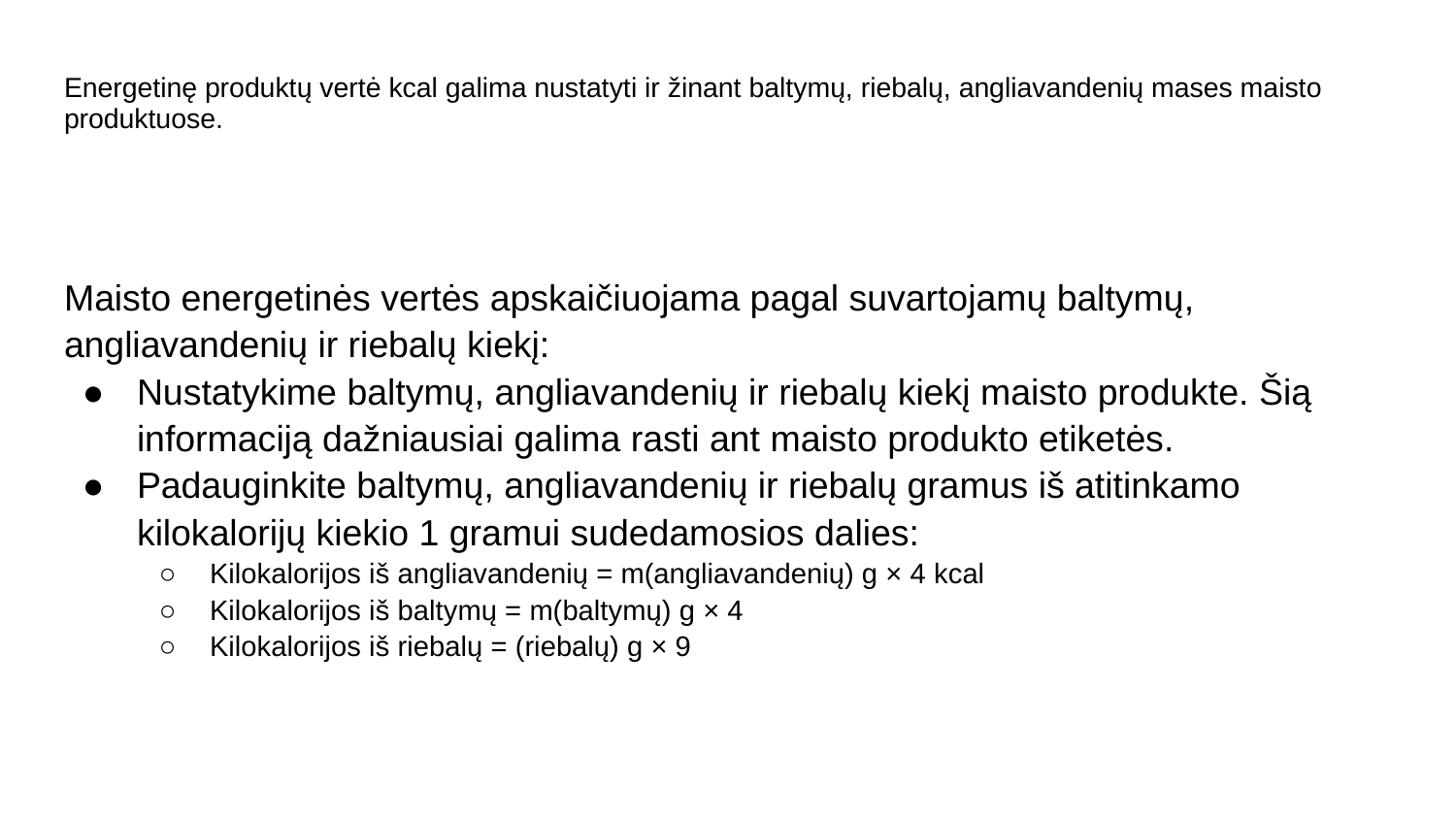

# Energetinę produktų vertė kcal galima nustatyti ir žinant baltymų, riebalų, angliavandenių mases maisto produktuose.
Maisto energetinės vertės apskaičiuojama pagal suvartojamų baltymų, angliavandenių ir riebalų kiekį:
Nustatykime baltymų, angliavandenių ir riebalų kiekį maisto produkte. Šią informaciją dažniausiai galima rasti ant maisto produkto etiketės.
Padauginkite baltymų, angliavandenių ir riebalų gramus iš atitinkamo kilokalorijų kiekio 1 gramui sudedamosios dalies:
Kilokalorijos iš angliavandenių = m(angliavandenių) g × 4 kcal
Kilokalorijos iš baltymų = m(baltymų) g × 4
Kilokalorijos iš riebalų = (riebalų) g × 9